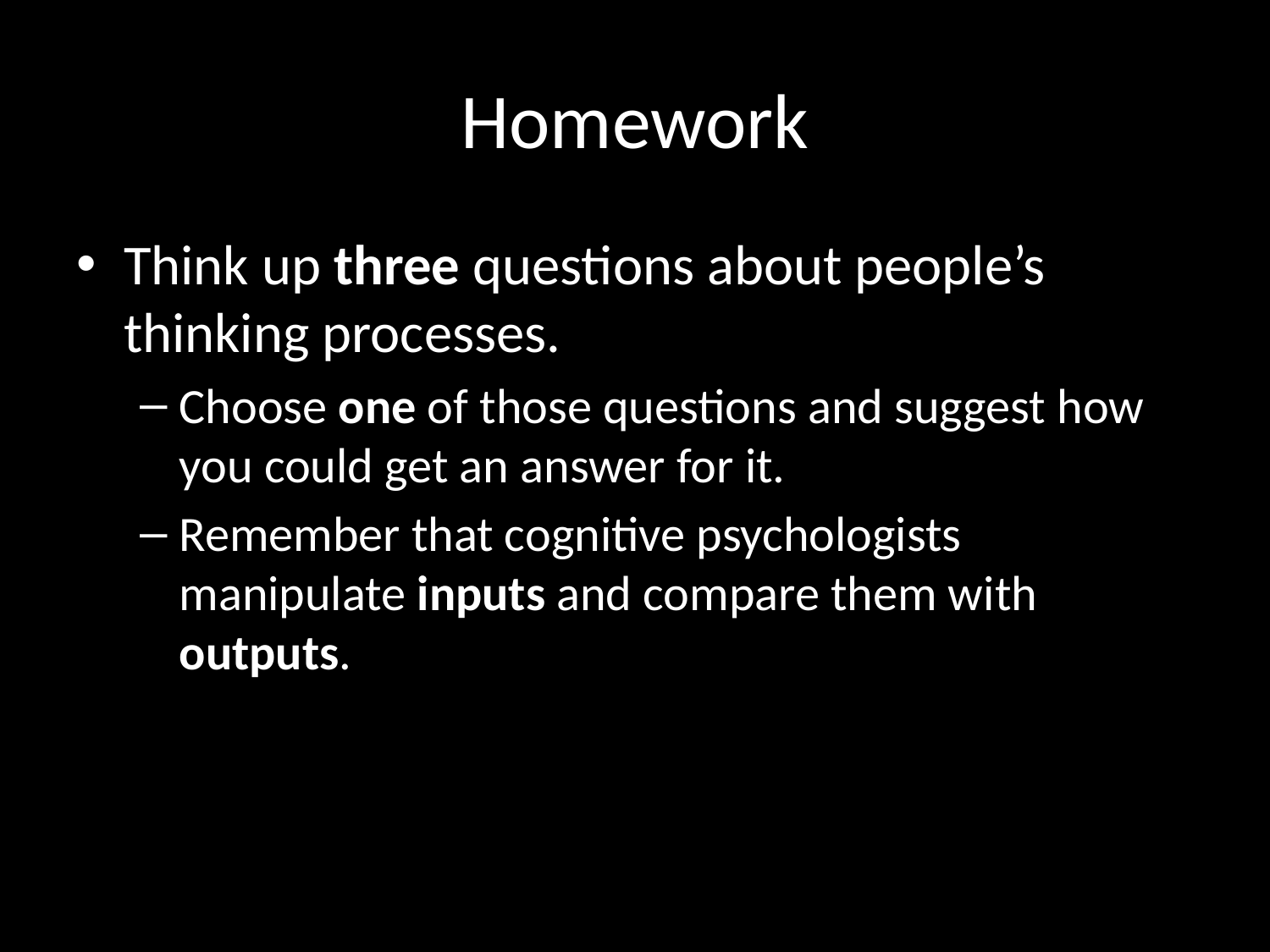

# Homework
Think up three questions about people’s thinking processes.
Choose one of those questions and suggest how you could get an answer for it.
Remember that cognitive psychologists manipulate inputs and compare them with outputs.